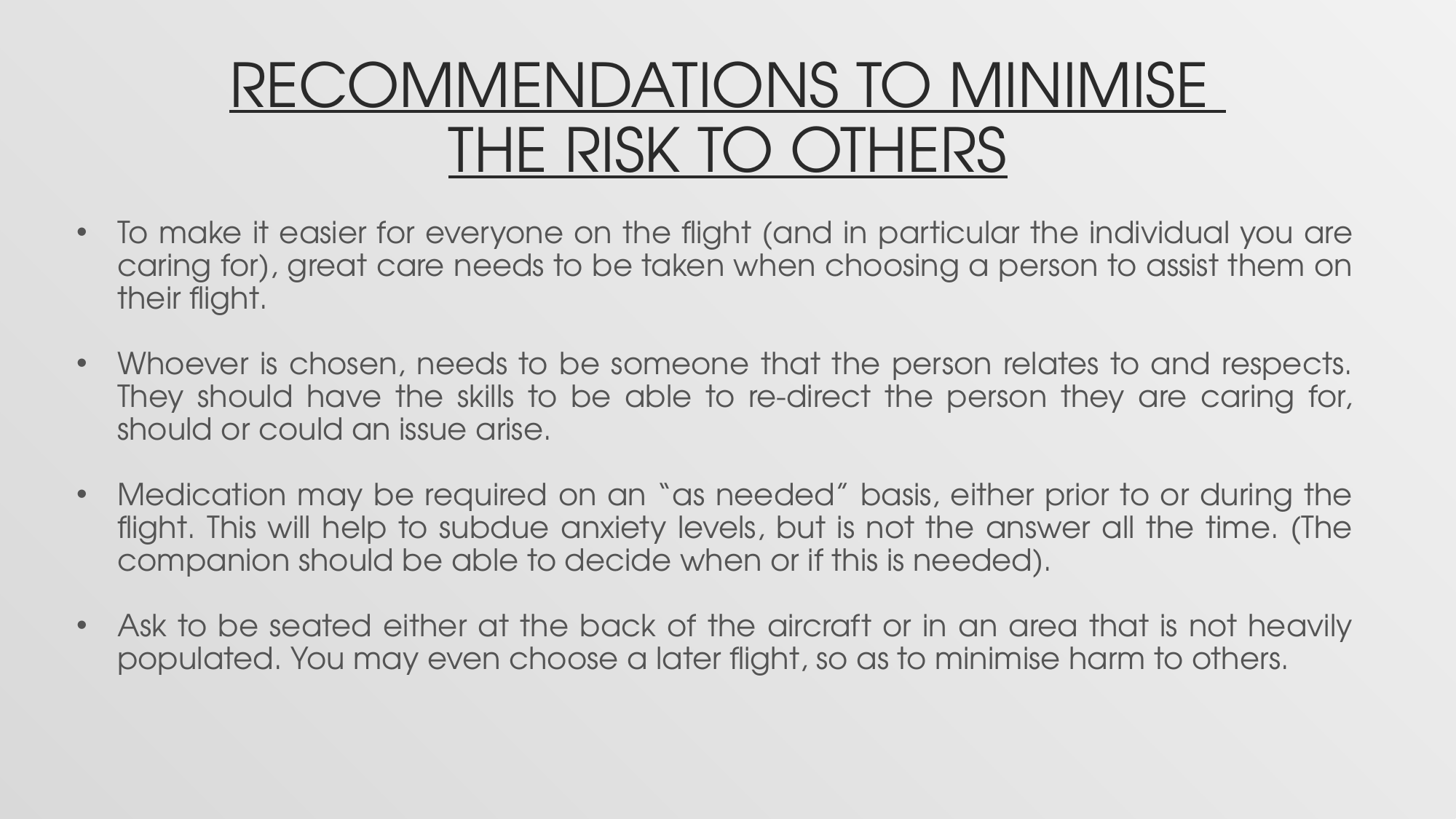

# RECOMMENDATIONS TO MINIMISE THE RISK TO OTHERS
To make it easier for everyone on the flight (and in particular the individual you are caring for), great care needs to be taken when choosing a person to assist them on their flight.

Whoever is chosen, needs to be someone that the person relates to and respects. They should have the skills to be able to re-direct the person they are caring for, should or could an issue arise.

Medication may be required on an “as needed” basis, either prior to or during the flight. This will help to subdue anxiety levels, but is not the answer all the time. (The companion should be able to decide when or if this is needed).

Ask to be seated either at the back of the aircraft or in an area that is not heavily populated. You may even choose a later flight, so as to minimise harm to others.